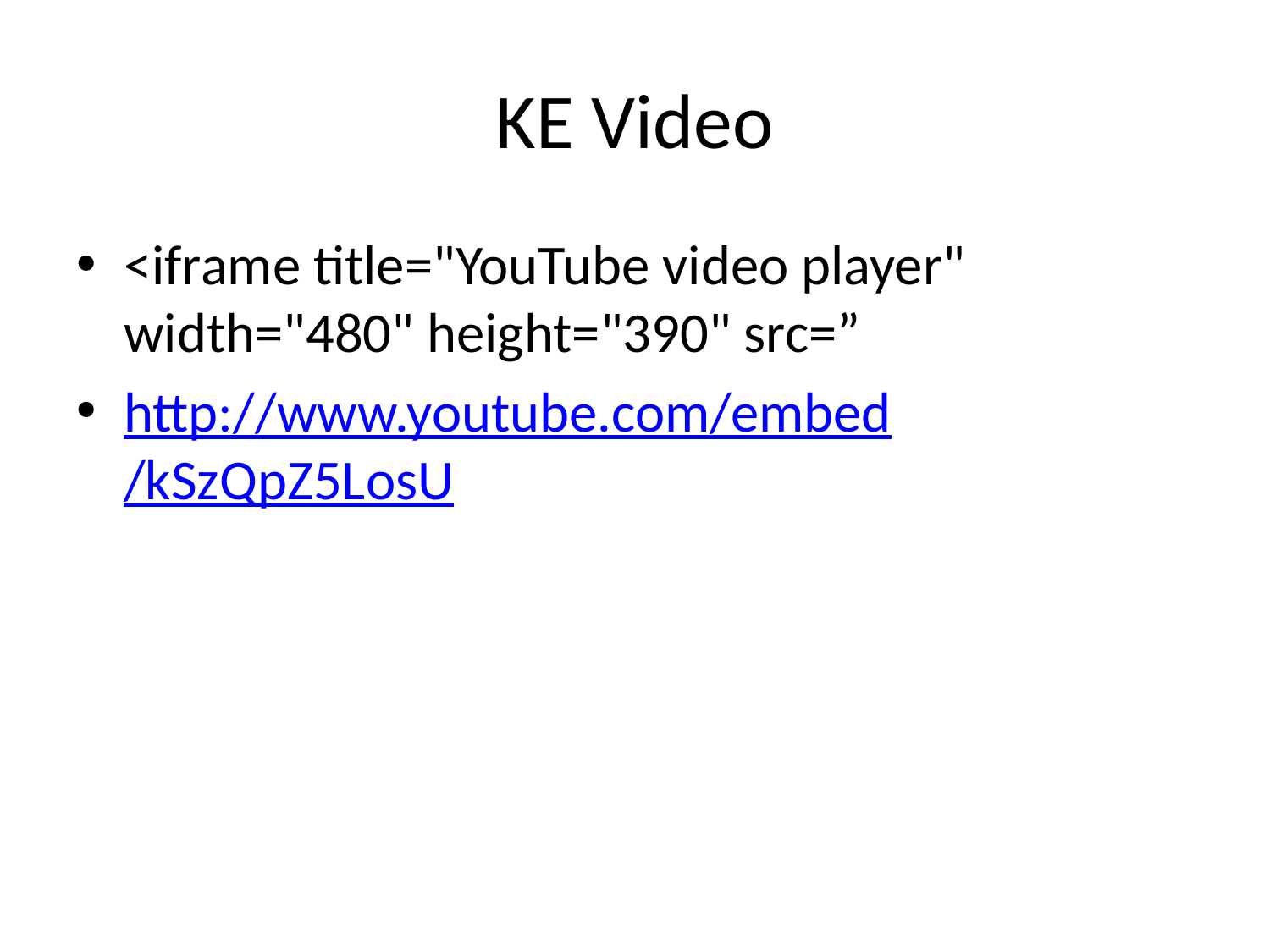

# KE Video
<iframe title="YouTube video player" width="480" height="390" src=”
http://www.youtube.com/embed/kSzQpZ5LosU